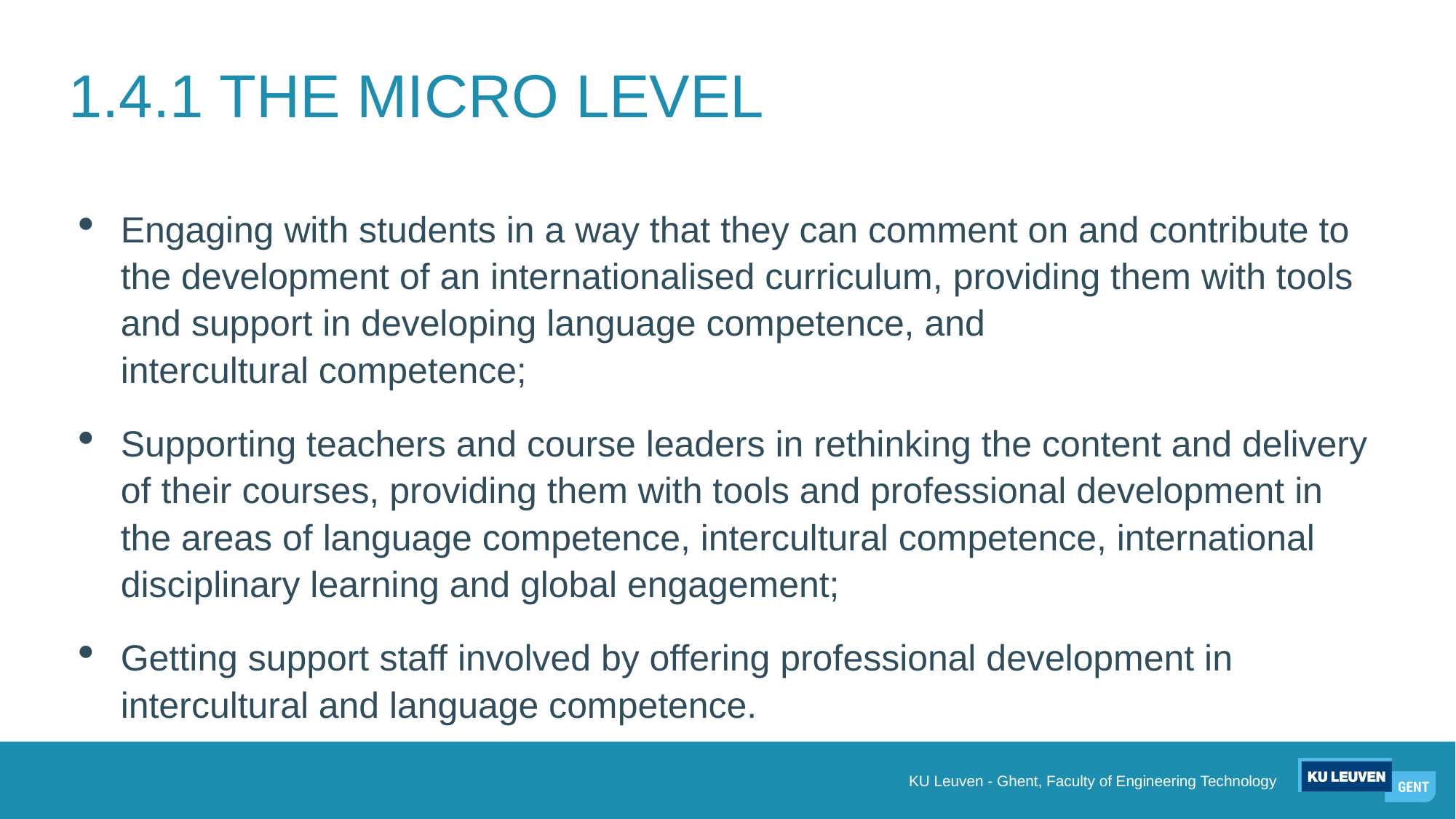

# 1.4.1 THE MICRO LEVEL
Engaging with students in a way that they can comment on and contribute to the development of an internationalised curriculum, providing them with tools and support in developing language competence, and intercultural competence;
Supporting teachers and course leaders in rethinking the content and delivery of their courses, providing them with tools and professional development in the areas of language competence, intercultural competence, international disciplinary learning and global engagement;
Getting support staff involved by offering professional development in intercultural and language competence.

KU Leuven - Ghent, Faculty of Engineering Technology